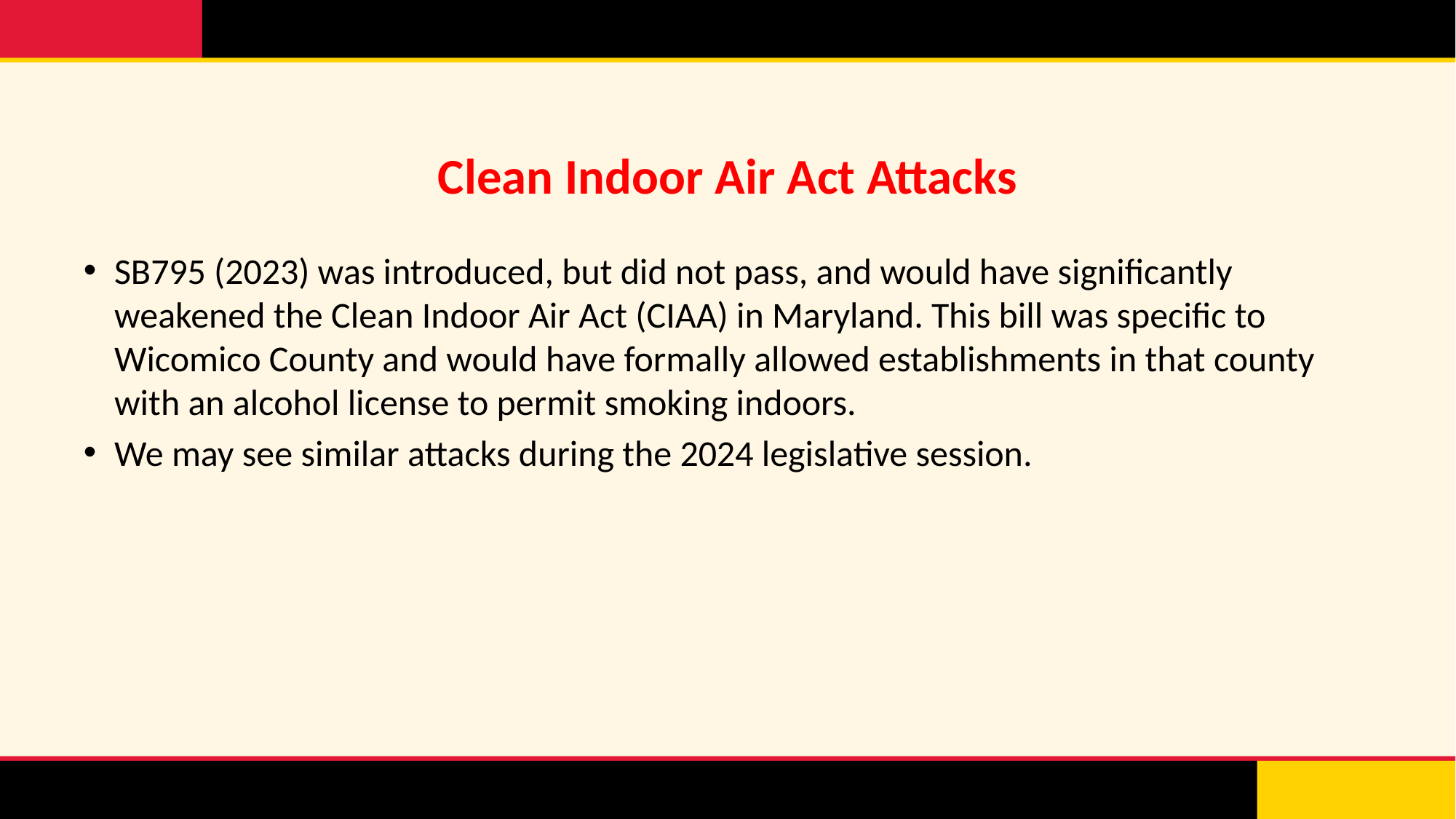

# Clean Indoor Air Act Attacks
SB795 (2023) was introduced, but did not pass, and would have significantly weakened the Clean Indoor Air Act (CIAA) in Maryland. This bill was specific to Wicomico County and would have formally allowed establishments in that county with an alcohol license to permit smoking indoors.
We may see similar attacks during the 2024 legislative session.